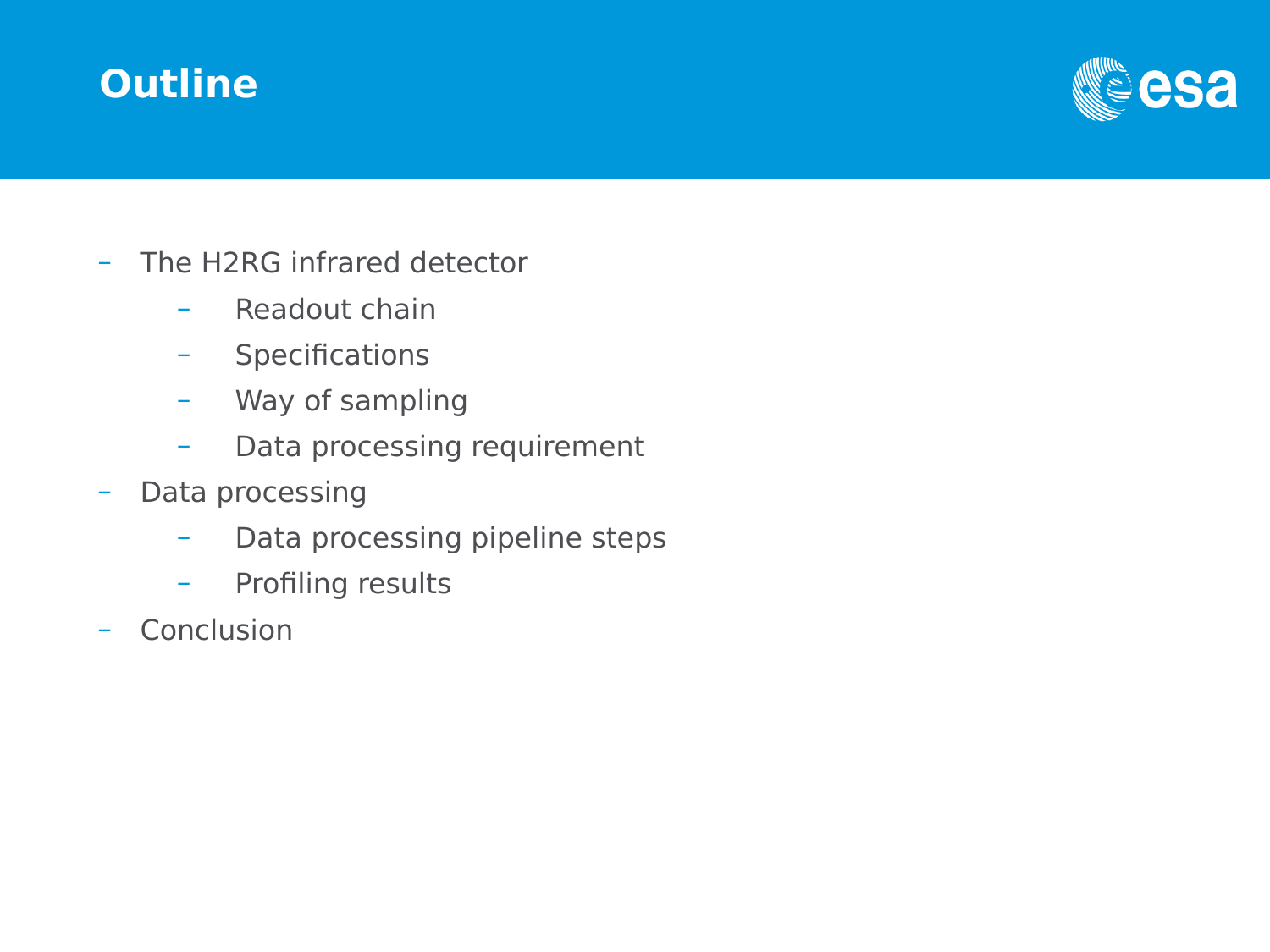

# Outline
The H2RG infrared detector
Readout chain
Specifications
Way of sampling
Data processing requirement
Data processing
Data processing pipeline steps
Profiling results
Conclusion